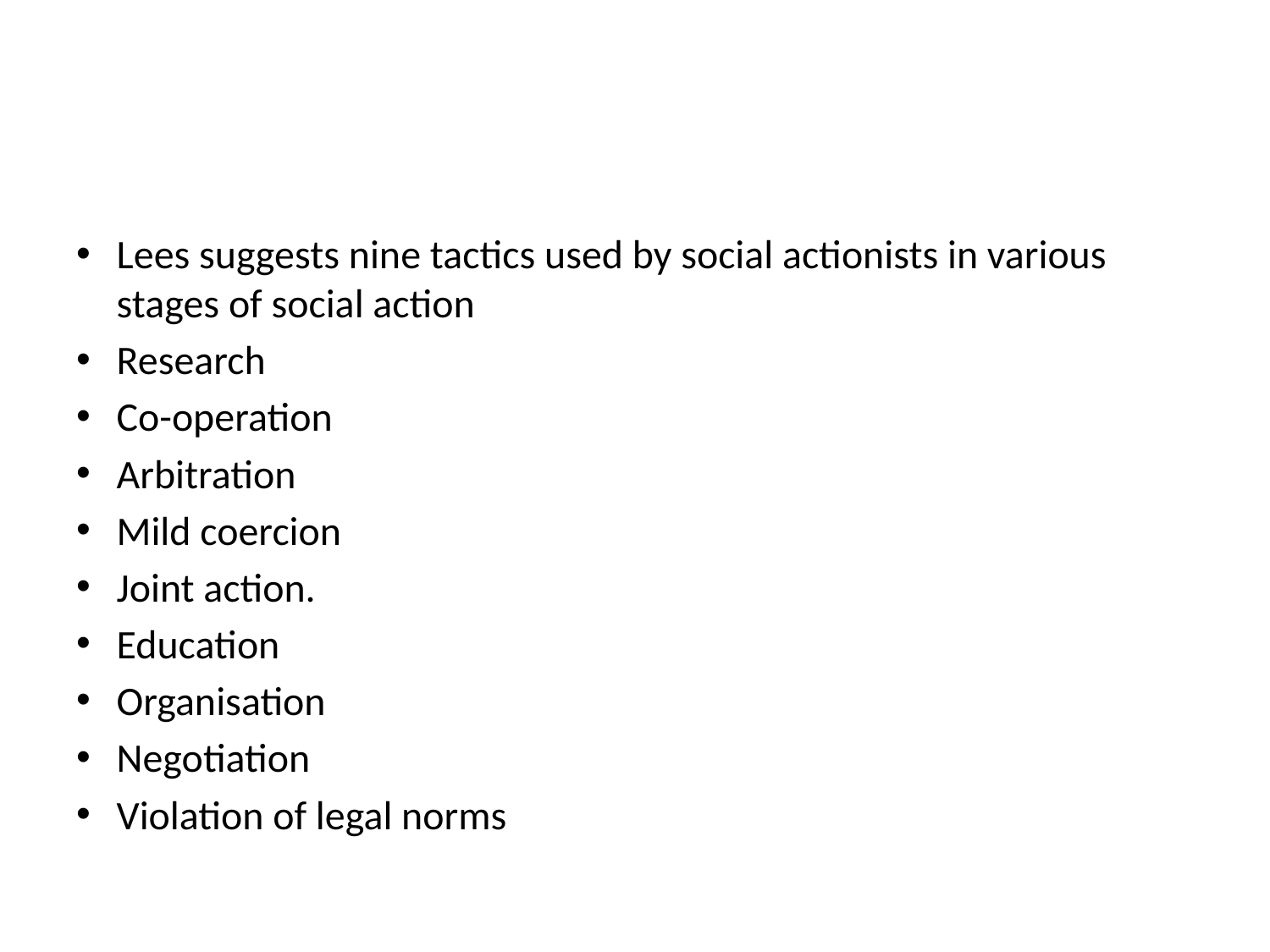

#
Lees suggests nine tactics used by social actionists in various stages of social action
Research
Co-operation
Arbitration
Mild coercion
Joint action.
Education
Organisation
Negotiation
Violation of legal norms